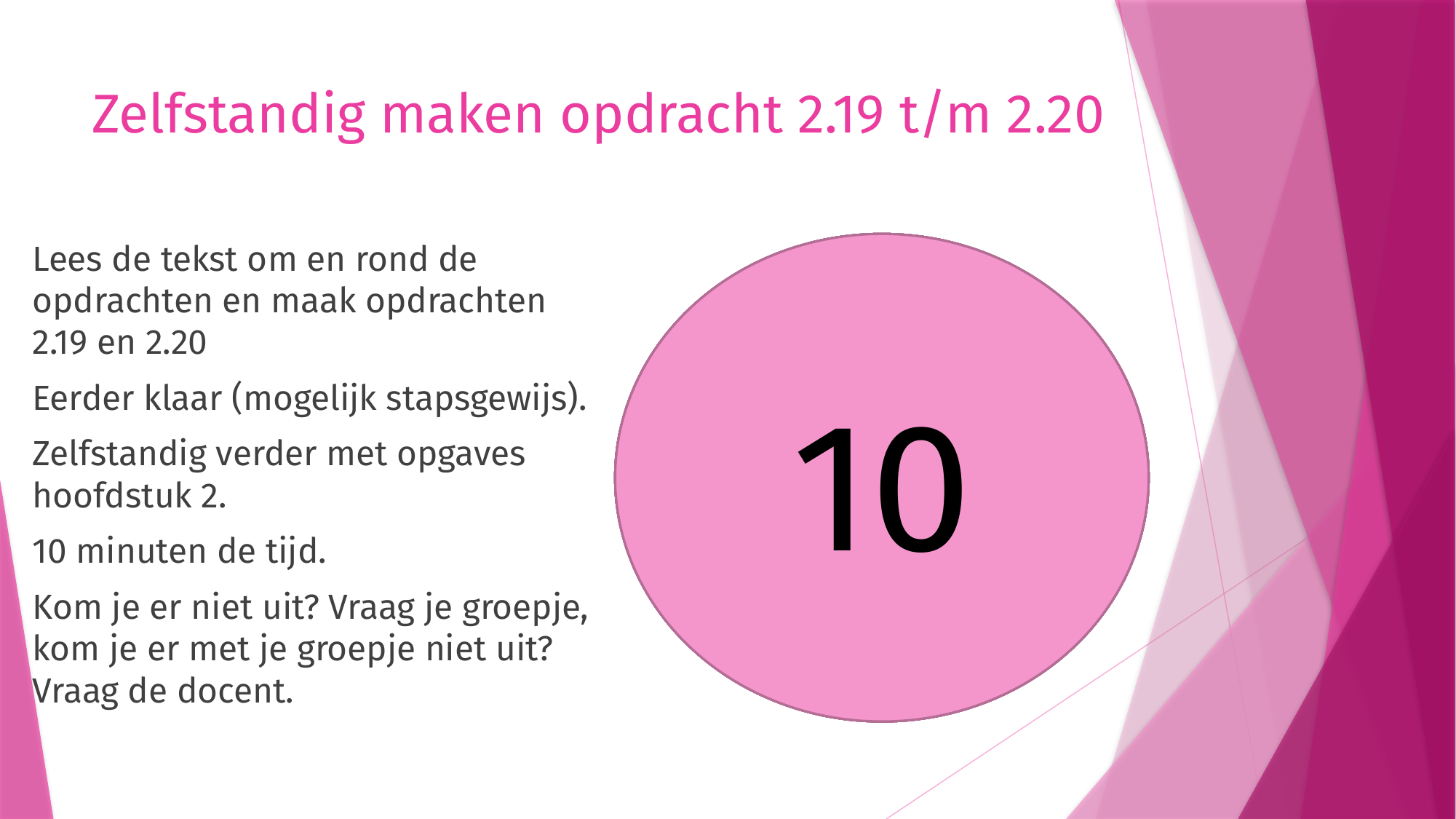

# Zelfstandig maken opdracht 2.19 t/m 2.20
Lees de tekst om en rond de opdrachten en maak opdrachten 2.19 en 2.20
Eerder klaar (mogelijk stapsgewijs).
Zelfstandig verder met opgaves hoofdstuk 2.
10 minuten de tijd.
Kom je er niet uit? Vraag je groepje, kom je er met je groepje niet uit? Vraag de docent.
10
9
8
5
6
7
4
3
1
2